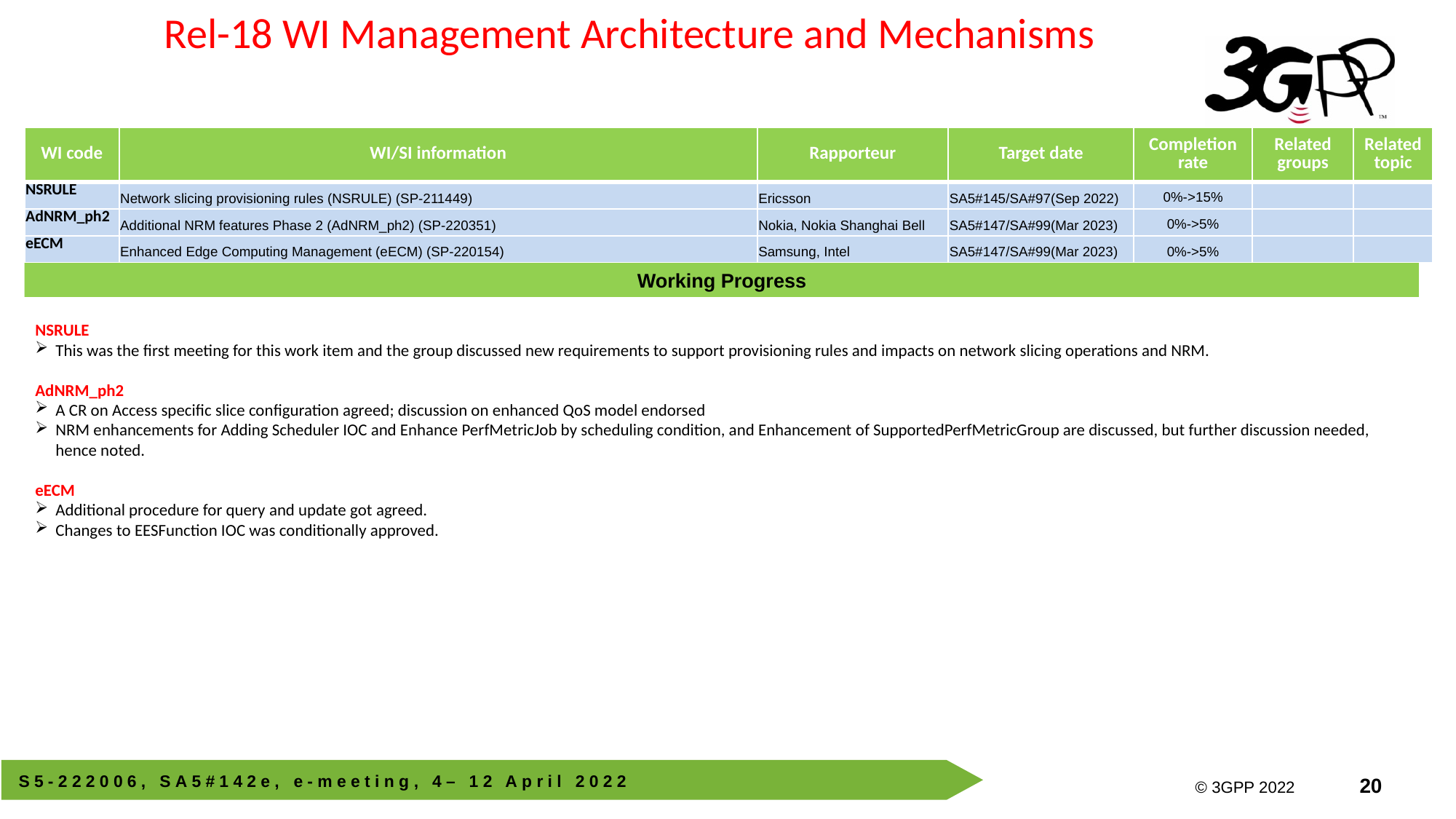

Rel-18 WI Management Architecture and Mechanisms
| WI code | WI/SI information | Rapporteur | Target date | Completion rate | Related groups | Related topic |
| --- | --- | --- | --- | --- | --- | --- |
| NSRULE | Network slicing provisioning rules (NSRULE) (SP-211449) | Ericsson | SA5#145/SA#97(Sep 2022) | 0%->15% |  |  |
| AdNRM\_ph2 | Additional NRM features Phase 2 (AdNRM\_ph2) (SP-220351) | Nokia, Nokia Shanghai Bell | SA5#147/SA#99(Mar 2023) | 0%->5% |  |  |
| eECM | Enhanced Edge Computing Management (eECM) (SP-220154) | Samsung, Intel | SA5#147/SA#99(Mar 2023) | 0%->5% |  |  |
Working Progress
NSRULE
This was the first meeting for this work item and the group discussed new requirements to support provisioning rules and impacts on network slicing operations and NRM.

AdNRM_ph2
A CR on Access specific slice configuration agreed; discussion on enhanced QoS model endorsed
NRM enhancements for Adding Scheduler IOC and Enhance PerfMetricJob by scheduling condition, and Enhancement of SupportedPerfMetricGroup are discussed, but further discussion needed, hence noted.

eECM
Additional procedure for query and update got agreed.
Changes to EESFunction IOC was conditionally approved.